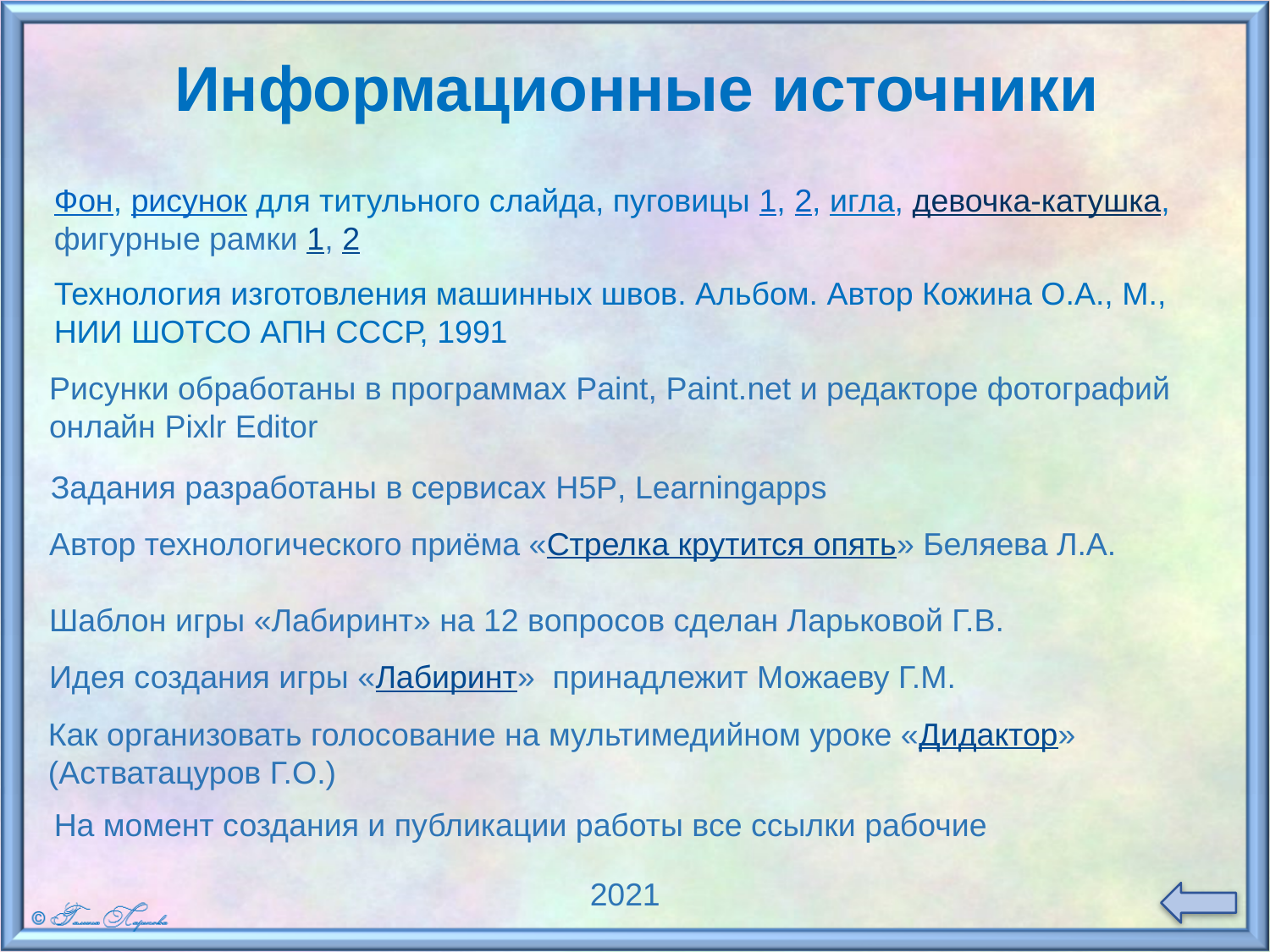

Информационные источники
Фон, рисунок для титульного слайда, пуговицы 1, 2, игла, девочка-катушка, фигурные рамки 1, 2
Технология изготовления машинных швов. Альбом. Автор Кожина О.А., М., НИИ ШОТСО АПН СССР, 1991
Рисунки обработаны в программах Paint, Paint.net и редакторе фотографий онлайн Pixlr Editor

Задания разработаны в сервисах H5P, Learningapps
Автор технологического приёма «Стрелка крутится опять» Беляева Л.А.
Шаблон игры «Лабиринт» на 12 вопросов сделан Ларьковой Г.В.
Идея создания игры «Лабиринт»  принадлежит Можаеву Г.М.
Как организовать голосование на мультимедийном уроке «Дидактор» (Астватацуров Г.О.)
На момент создания и публикации работы все ссылки рабочие
2021